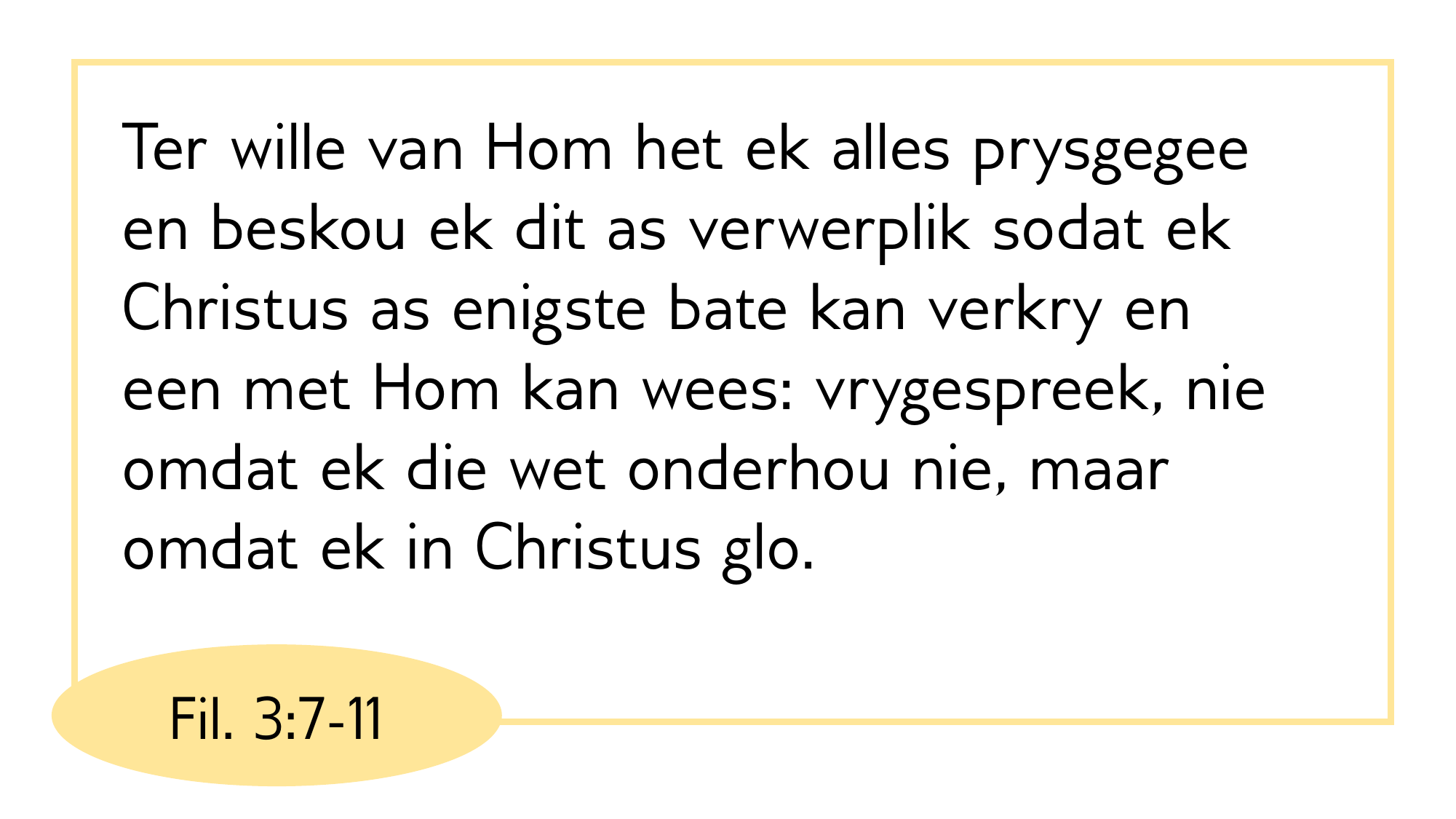

Ter wille van Hom het ek alles prysgegee en beskou ek dit as verwerplik sodat ek Christus as enigste bate kan verkry en een met Hom kan wees: vrygespreek, nie omdat ek die wet onderhou nie, maar omdat ek in Christus glo.
Fil. 3:7-11